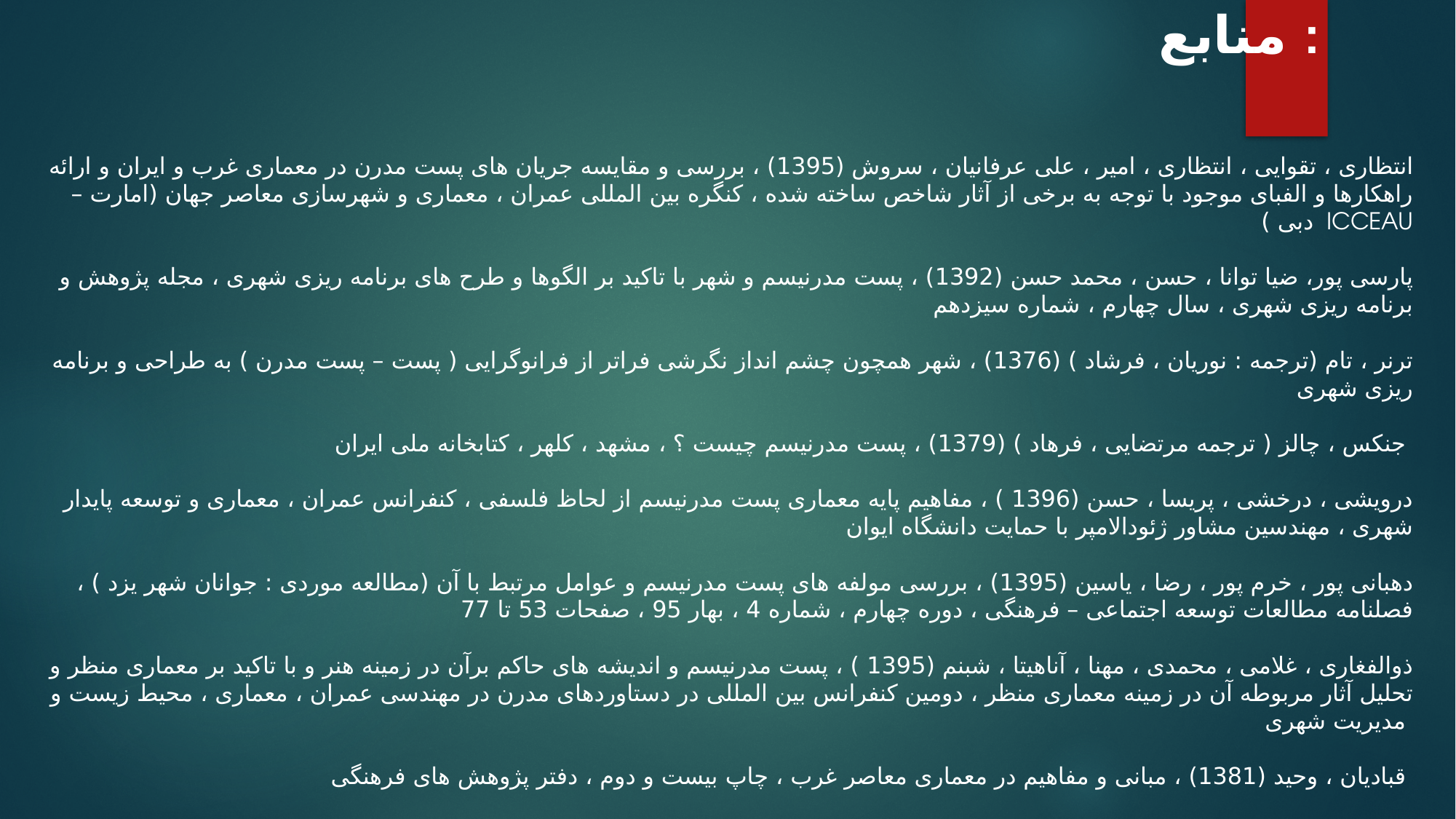

منابع :
انتظاری ، تقوایی ، انتظاری ، امیر ، علی عرفانیان ، سروش (1395) ، بررسی و مقایسه جریان های پست مدرن در معماری غرب و ایران و ارائه راهکارها و الفبای موجود با توجه به برخی از آثار شاخص ساخته شده ، کنگره بین المللی عمران ، معماری و شهرسازی معاصر جهان (امارت – دبی )  ICCEAU

پارسی پور، ضیا توانا ، حسن ، محمد حسن (1392) ، پست مدرنیسم و شهر با تاکید بر الگوها و طرح های برنامه ریزی شهری ، مجله پژوهش و برنامه ریزی شهری ، سال چهارم ، شماره سیزدهم

ترنر ، تام (ترجمه : نوریان ، فرشاد ) (1376) ، شهر همچون چشم انداز نگرشی فراتر از فرانوگرایی ( پست – پست مدرن ) به طراحی و برنامه ریزی شهری

جنکس ، چالز ( ترجمه مرتضایی ، فرهاد ) (1379) ، پست مدرنیسم چیست ؟ ، مشهد ، کلهر ، کتابخانه ملی ایران

درویشی ، درخشی ، پریسا ، حسن (1396 ) ، مفاهیم پایه معماری پست مدرنیسم از لحاظ فلسفی ، کنفرانس عمران ، معماری و توسعه پایدار شهری ، مهندسین مشاور ژئودالامپر با حمایت دانشگاه ایوان

دهبانی پور ، خرم پور ، رضا ، یاسین (1395) ، بررسی مولفه های پست مدرنیسم و عوامل مرتبط با آن (مطالعه موردی : جوانان شهر یزد ) ، فصلنامه مطالعات توسعه اجتماعی – فرهنگی ، دوره چهارم ، شماره 4 ، بهار 95 ، صفحات 53 تا 77

ذوالفغاری ، غلامی ، محمدی ، مهنا ، آناهیتا ، شبنم (1395 ) ، پست مدرنیسم و اندیشه های حاکم برآن در زمینه هنر و با تاکید بر معماری منظر و تحلیل آثار مربوطه آن در زمینه معماری منظر ، دومین کنفرانس بین المللی در دستاوردهای مدرن در مهندسی عمران ، معماری ، محیط زیست و مدیریت شهری

قبادیان ، وحید (1381) ، مبانی و مفاهیم در معماری معاصر غرب ، چاپ بیست و دوم ، دفتر پژوهش های فرهنگی

نوذری ، حسینعلی (1380 ) ، پست مدرنیته و پست مدرنیسم ، تعارف – نظریه ها و کاربست ها ، چاپ دوم ، انتشارات نقش جهان